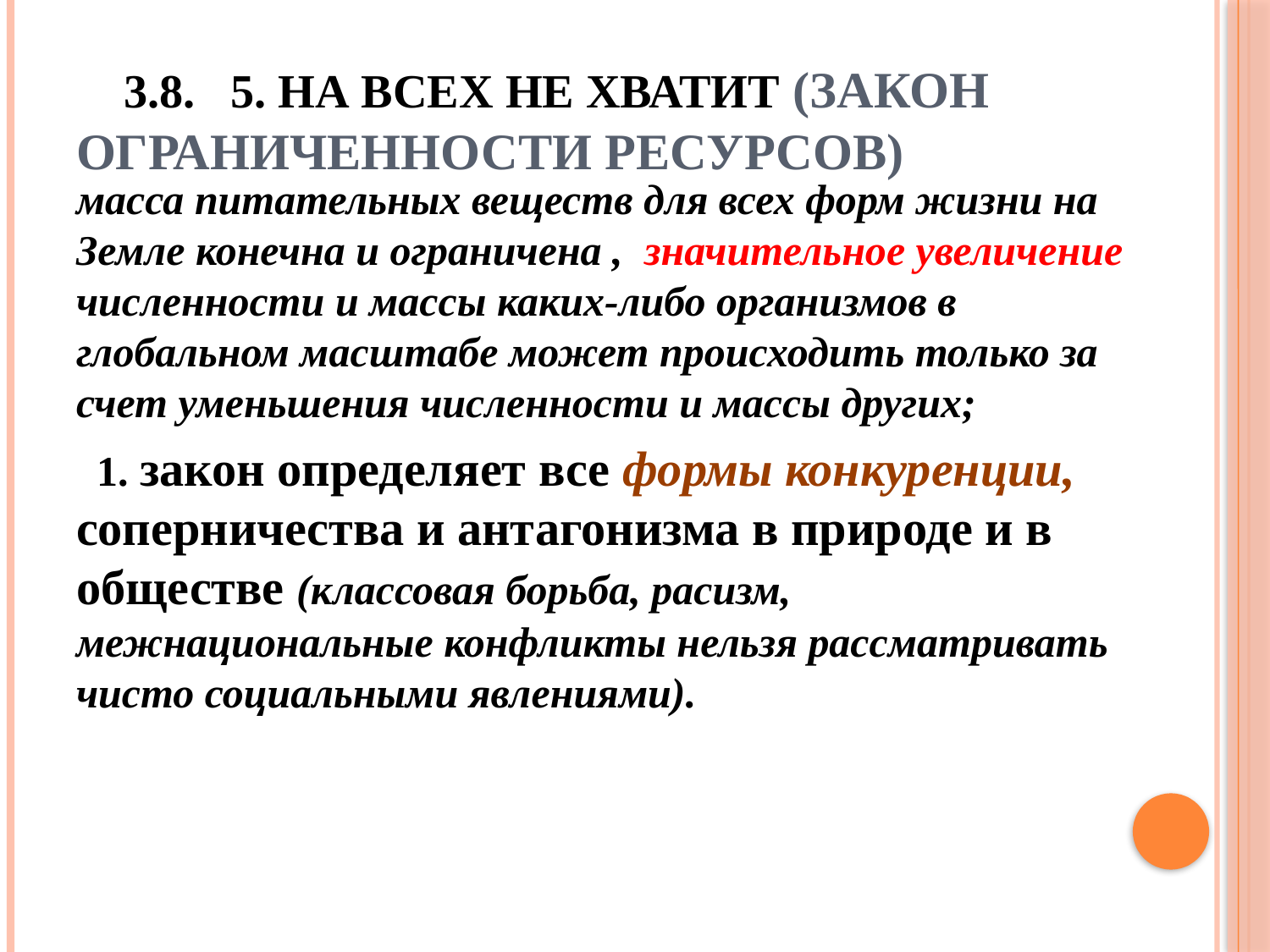

# 3.8.   5. НА ВСЕХ НЕ ХВАТИТ (ЗАКОН ОГРАНИЧЕННОСТИ РЕСУРСОВ)
масса питательных веществ для всех форм жизни на Земле конечна и ограничена ,  значительное увеличение численности и массы каких-либо организмов в глобальном масштабе может происходить только за счет уменьшения численности и массы других;
  1. закон определяет все формы конкуренции, соперничества и антагонизма в природе и в обществе (классовая борьба, расизм, межнациональные конфликты нельзя рассматривать чисто социальными явлениями).